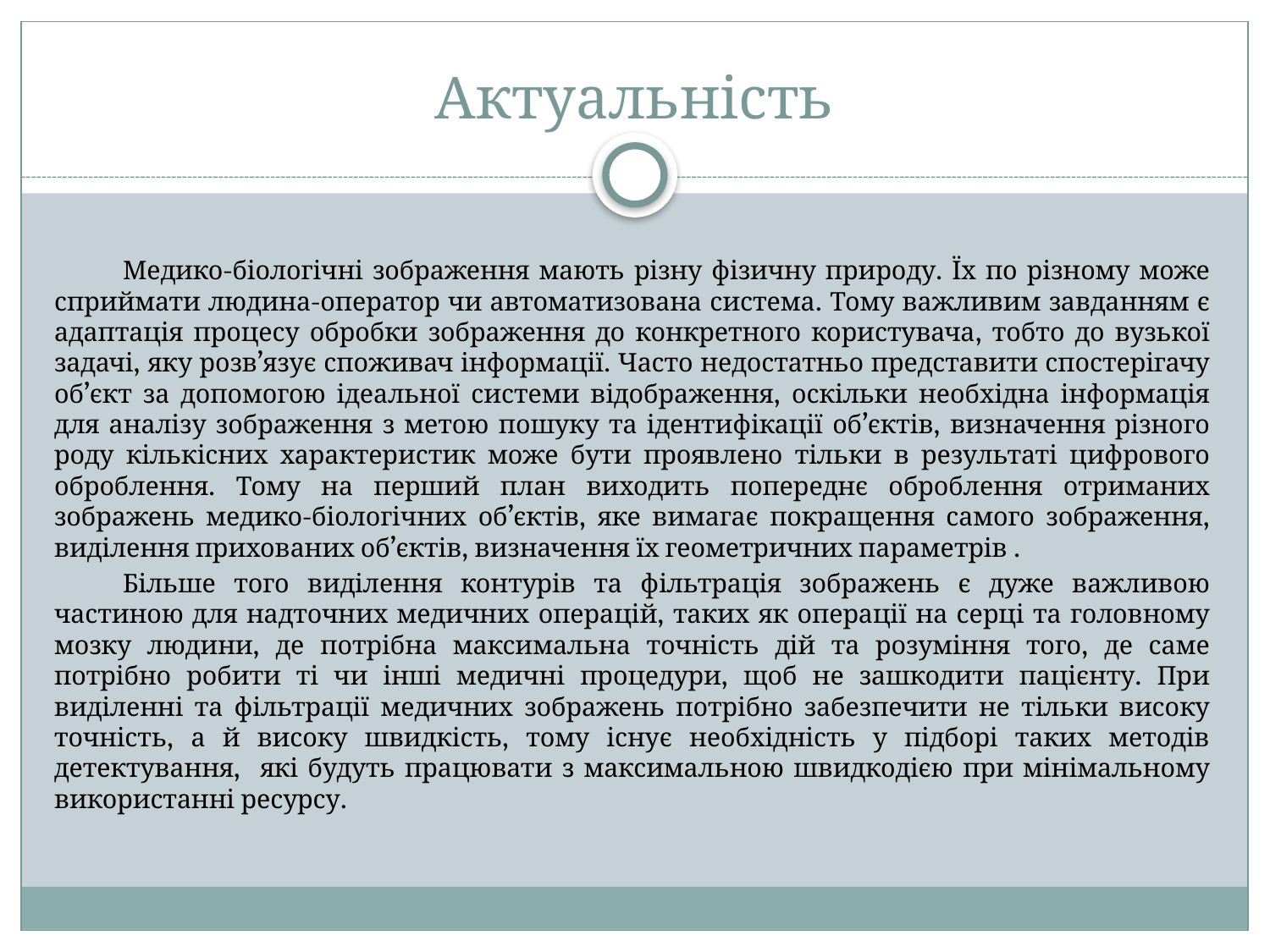

# Актуальність

	Медико-біологічні зображення мають різну фізичну природу. Їх по різному може сприймати людина-оператор чи автоматизована система. Тому важливим завданням є адаптація процесу обробки зображення до конкретного користувача, тобто до вузької задачі, яку розв’язує споживач інформації. Часто недостатньо представити спостерігачу об’єкт за допомогою ідеальної системи відображення, оскільки необхідна інформація для аналізу зображення з метою пошуку та ідентифікації об’єктів, визначення різного роду кількісних характеристик може бути проявлено тільки в результаті цифрового оброблення. Тому на перший план виходить попереднє оброблення отриманих зображень медико-біологічних об’єктів, яке вимагає покращення самого зображення, виділення прихованих об’єктів, визначення їх геометричних параметрів .
	Більше того виділення контурів та фільтрація зображень є дуже важливою частиною для надточних медичних операцій, таких як операції на серці та головному мозку людини, де потрібна максимальна точність дій та розуміння того, де саме потрібно робити ті чи інші медичні процедури, щоб не зашкодити пацієнту. При виділенні та фільтрації медичних зображень потрібно забезпечити не тільки високу точність, а й високу швидкість, тому існує необхідність у підборі таких методів детектування,  які будуть працювати з максимальною швидкодією при мінімальному використанні ресурсу.